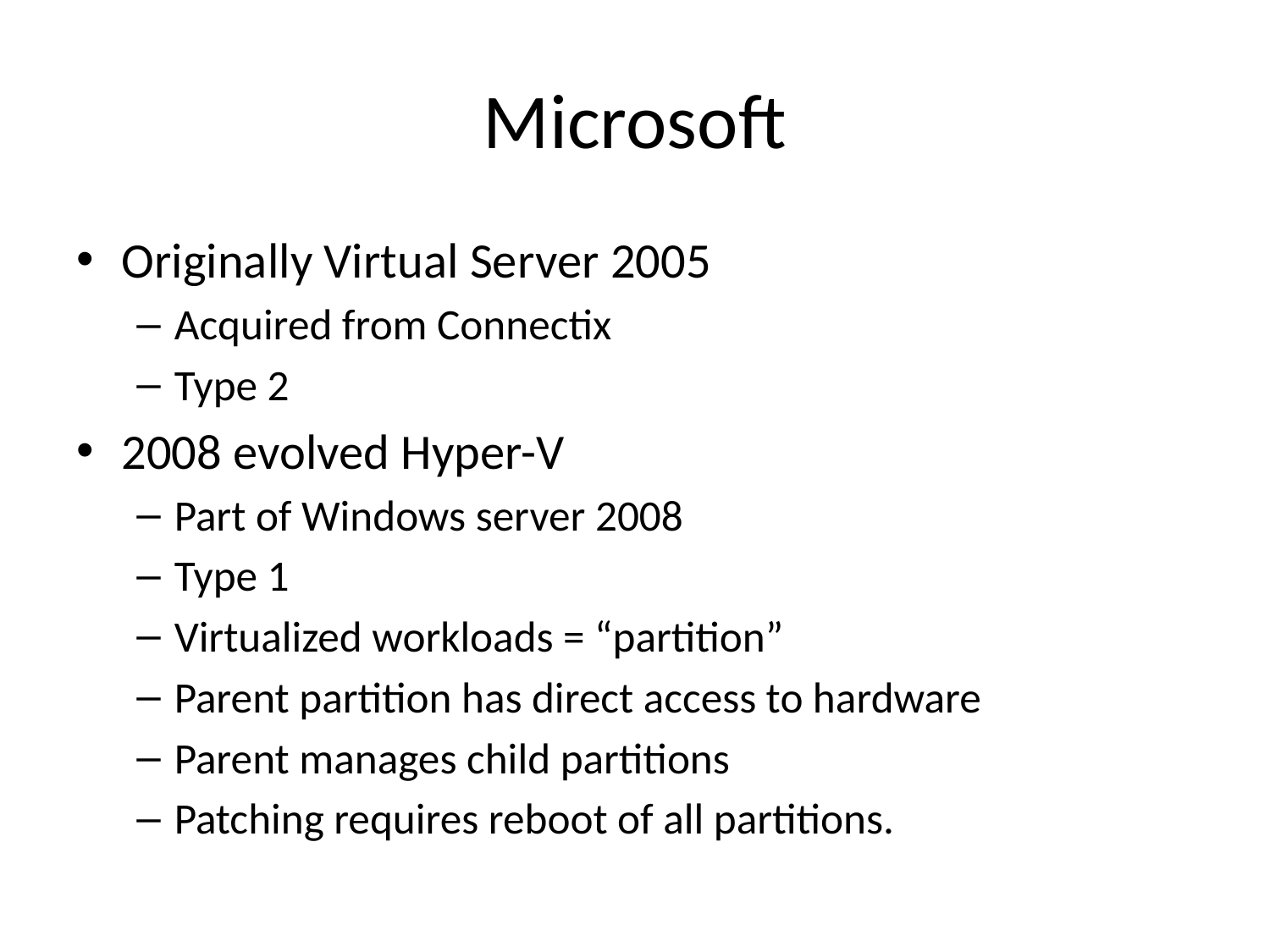

# Microsoft
Originally Virtual Server 2005
Acquired from Connectix
Type 2
2008 evolved Hyper-V
Part of Windows server 2008
Type 1
Virtualized workloads = “partition”
Parent partition has direct access to hardware
Parent manages child partitions
Patching requires reboot of all partitions.